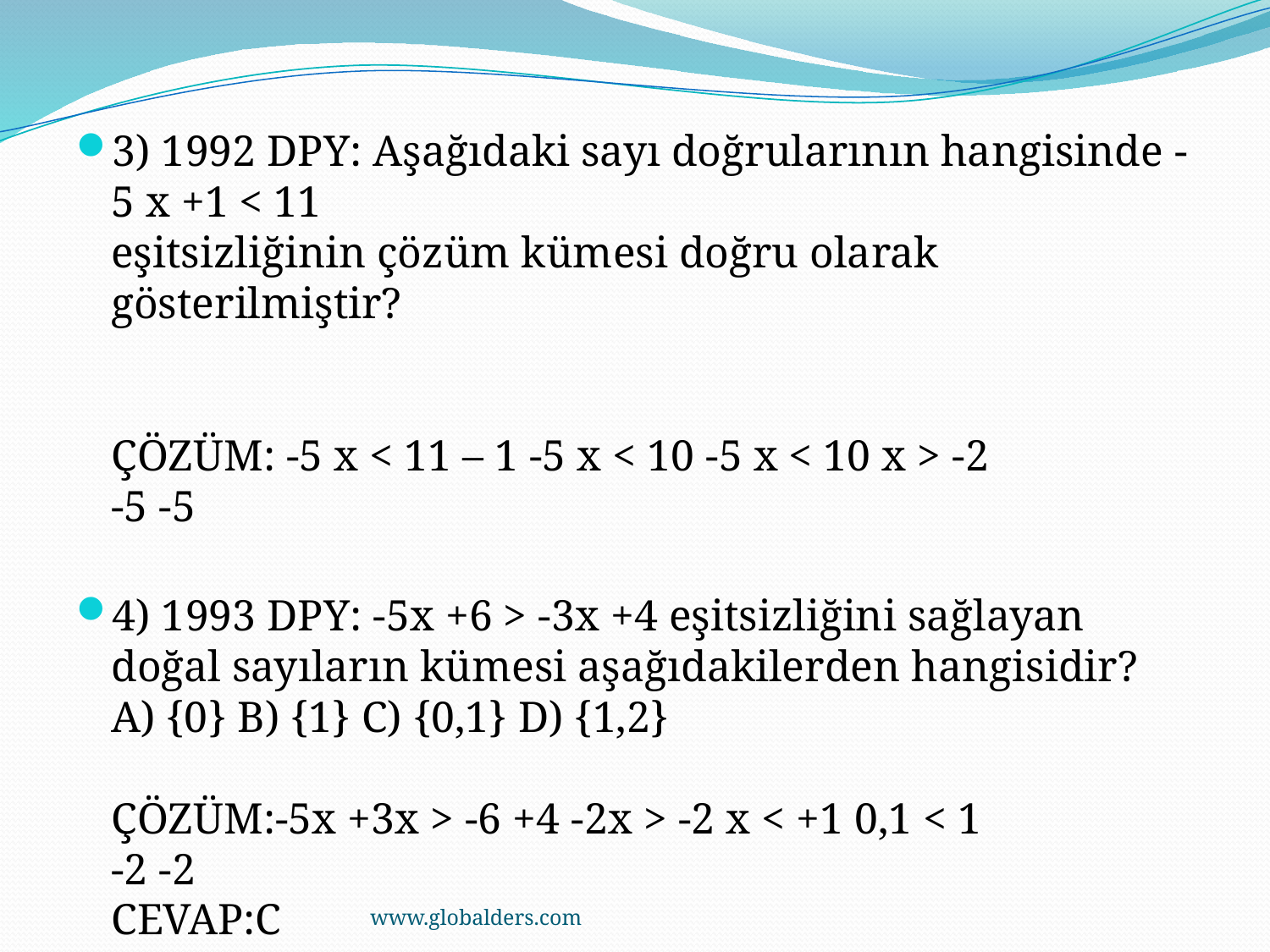

3) 1992 DPY: Aşağıdaki sayı doğrularının hangisinde -5 x +1 < 11 
eşitsizliğinin çözüm kümesi doğru olarak gösterilmiştir?
ÇÖZÜM: -5 x < 11 – 1 -5 x < 10 -5 x < 10 x > -2
-5 -5
4) 1993 DPY: -5x +6 > -3x +4 eşitsizliğini sağlayan doğal sayıların kümesi aşağıdakilerden hangisidir?
A) {0} B) {1} C) {0,1} D) {1,2} 
ÇÖZÜM:-5x +3x > -6 +4 -2x > -2 x < +1 0,1 < 1
-2 -2 
CEVAP:C
www.globalders.com